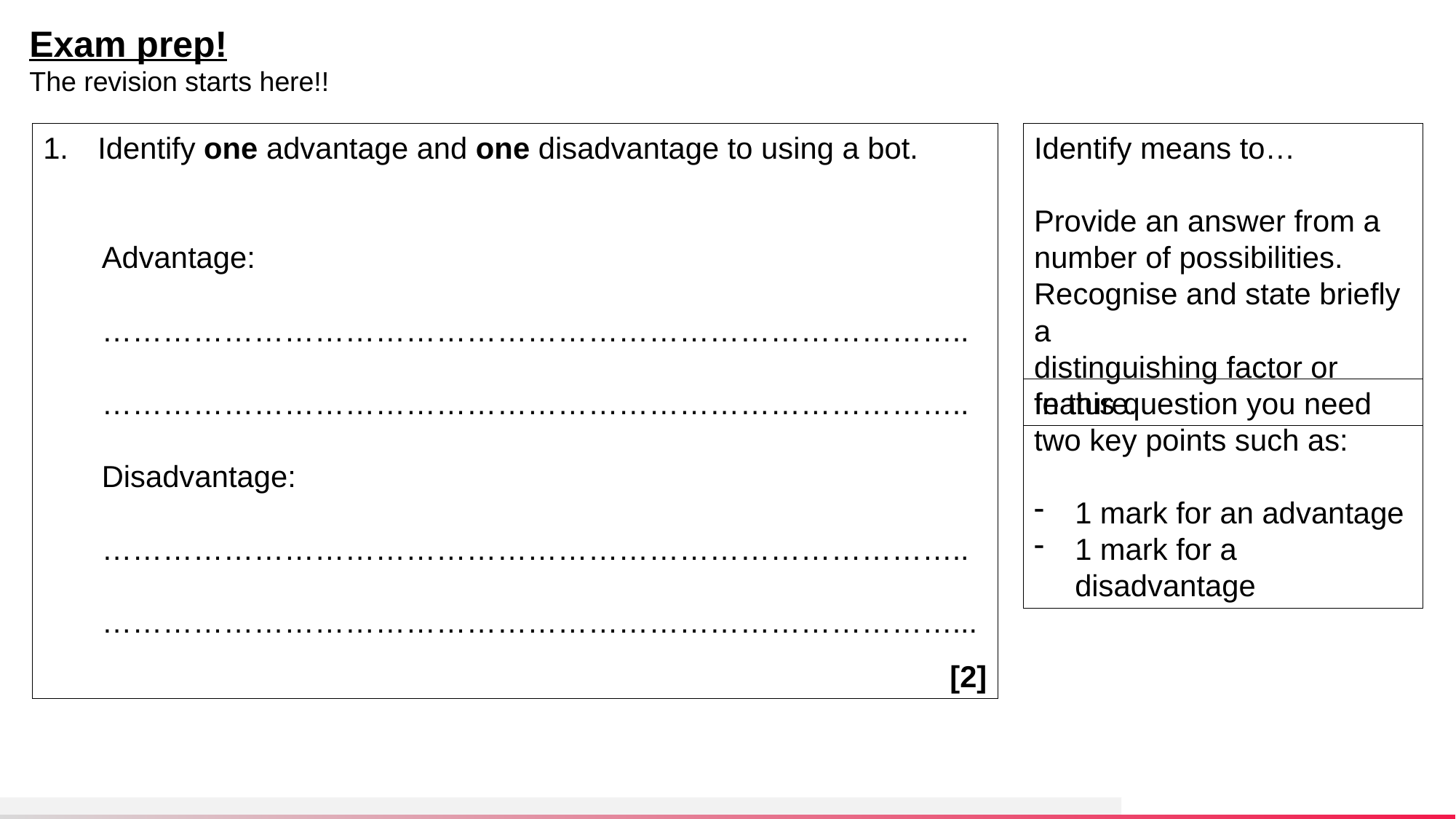

Exam prep!
The revision starts here!!
Identify one advantage and one disadvantage to using a bot.

       Advantage:
       …………………………………………………………………………..
       …………………………………………………………………………..
       Disadvantage:
       …………………………………………………………………………..
       …………………………………………………………………………...
              [2]
Identify means to…

Provide an answer from a number of possibilities. Recognise and state briefly a
distinguishing factor or feature.
In this question you need two key points such as:

1 mark for an advantage
1 mark for a disadvantage